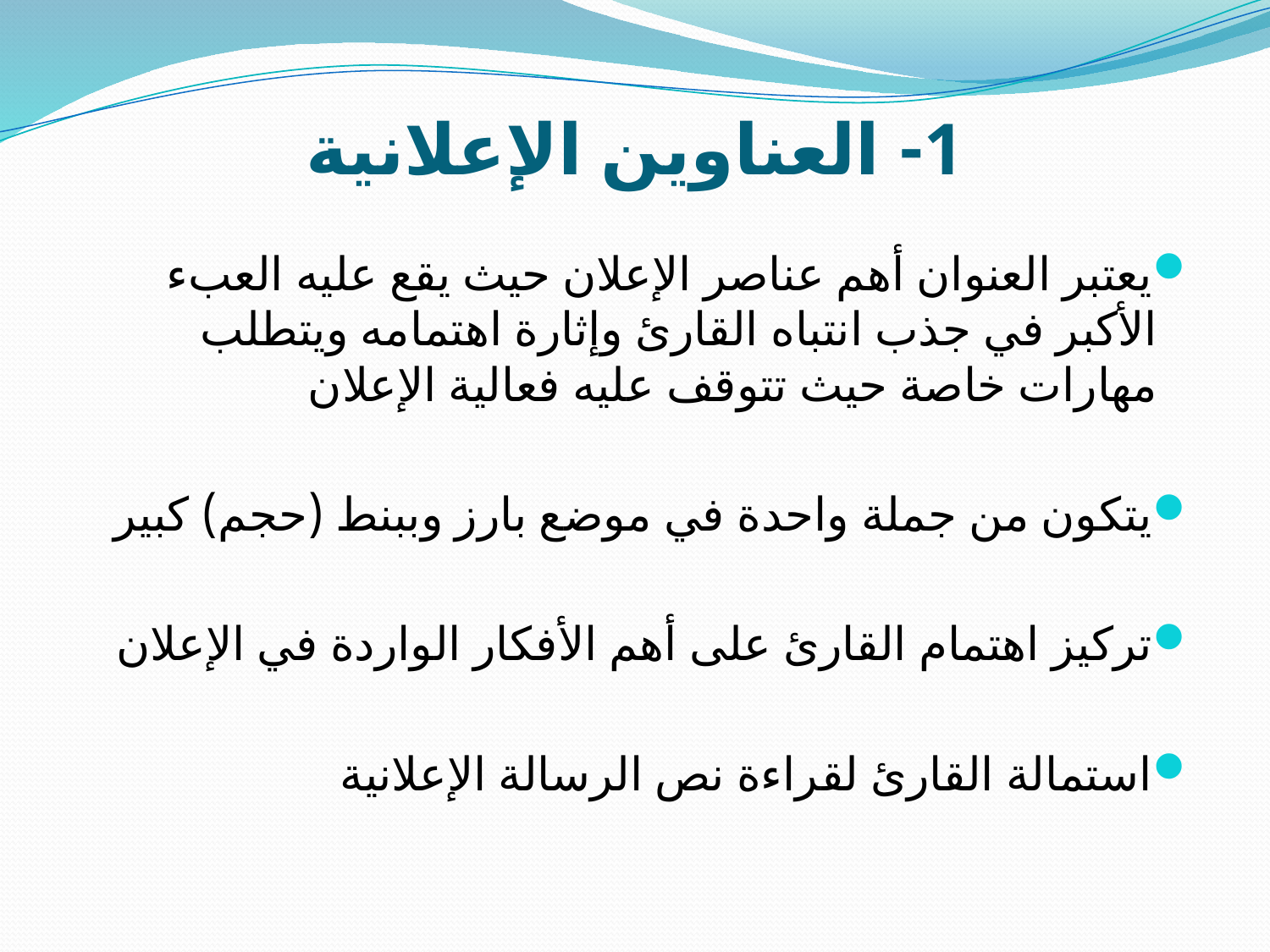

# 1- العناوين الإعلانية
يعتبر العنوان أهم عناصر الإعلان حيث يقع عليه العبء الأكبر في جذب انتباه القارئ وإثارة اهتمامه ويتطلب مهارات خاصة حيث تتوقف عليه فعالية الإعلان

يتكون من جملة واحدة في موضع بارز وببنط (حجم) كبير

تركيز اهتمام القارئ على أهم الأفكار الواردة في الإعلان

استمالة القارئ لقراءة نص الرسالة الإعلانية